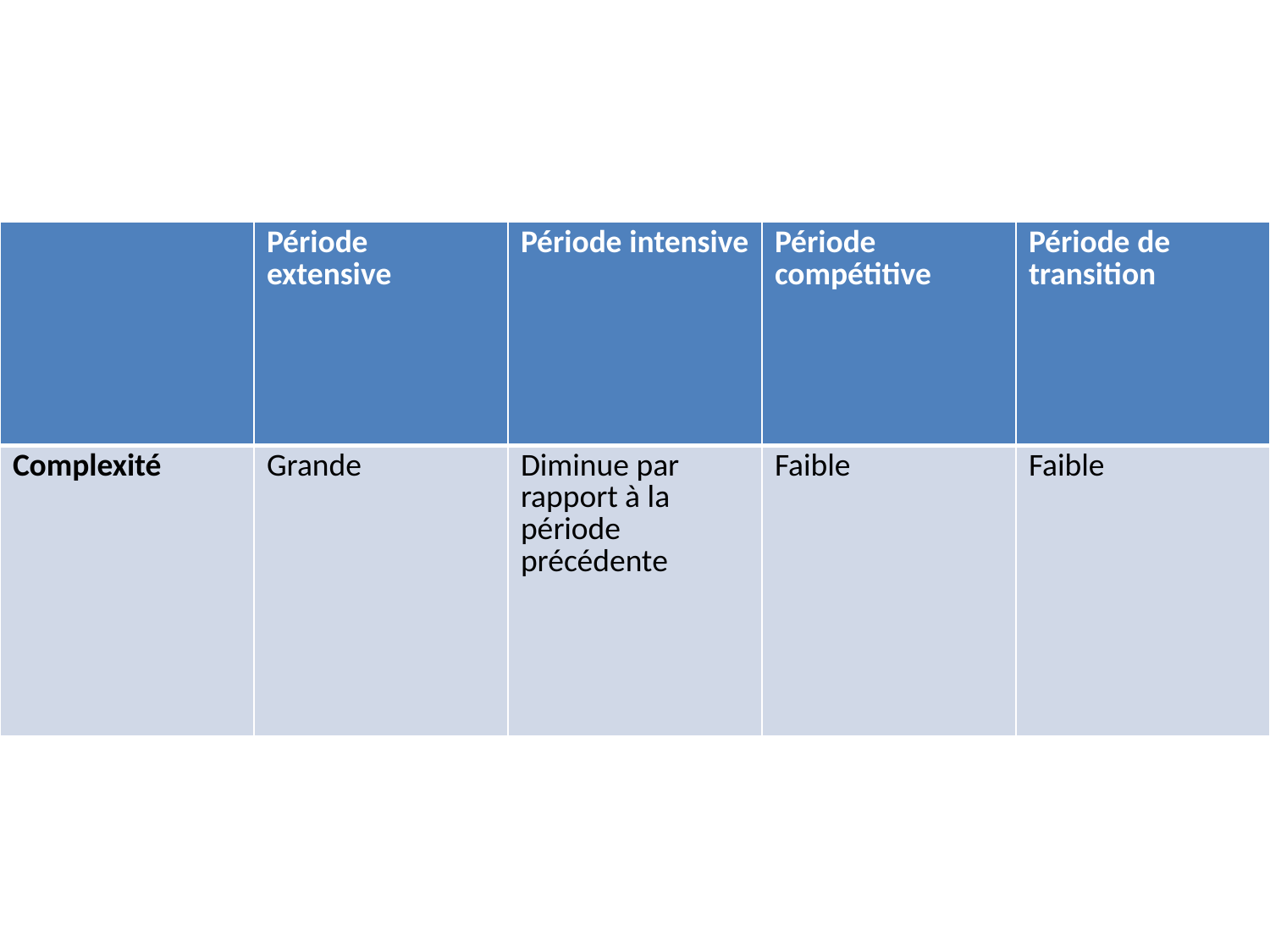

|  | Période extensive | Période intensive | Période compétitive | Période de transition |
| --- | --- | --- | --- | --- |
| Complexité | Grande | Diminue par rapport à la période précédente | Faible | Faible |